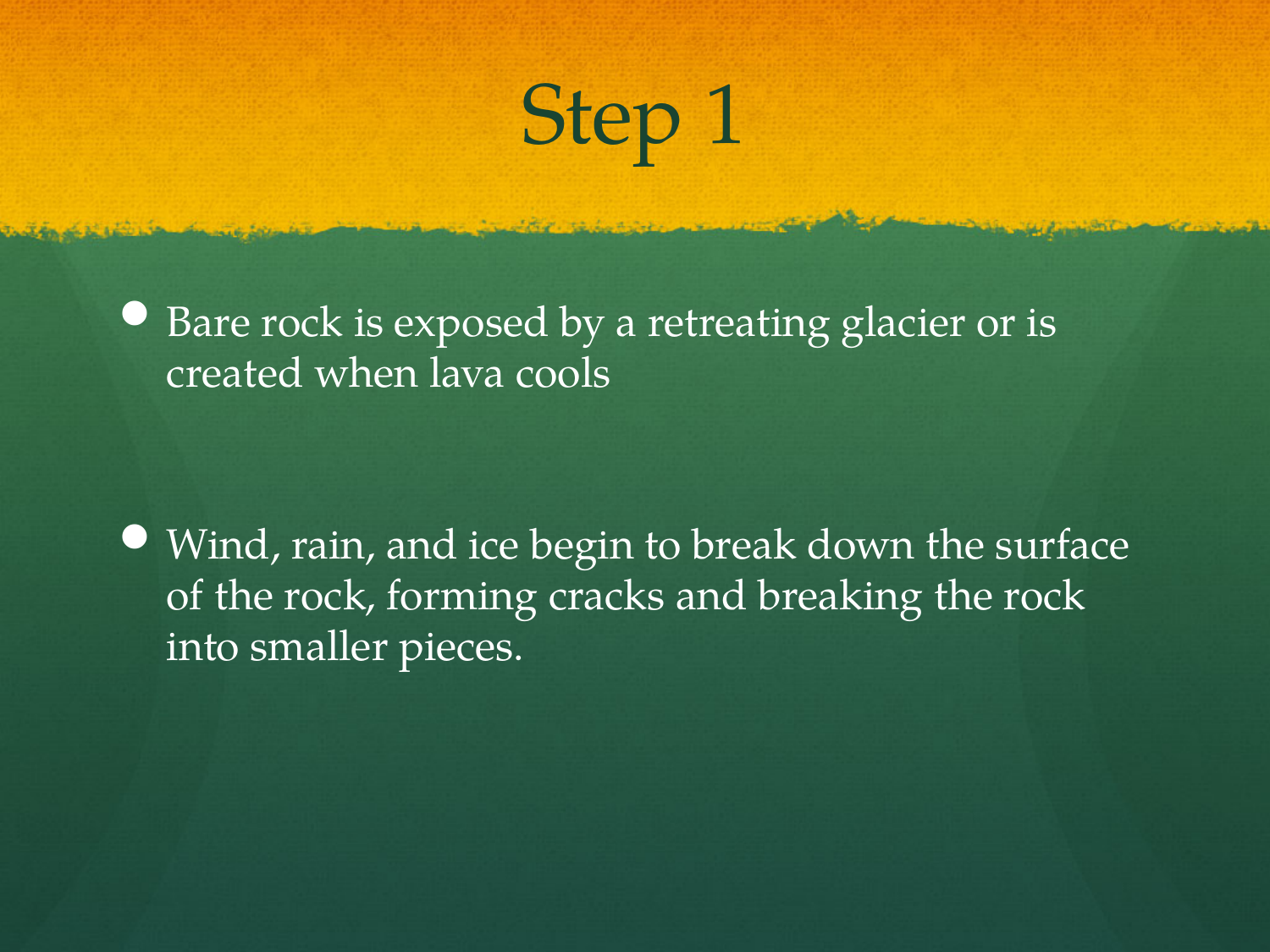

# Step 1
Bare rock is exposed by a retreating glacier or is created when lava cools

Wind, rain, and ice begin to break down the surface of the rock, forming cracks and breaking the rock into smaller pieces.